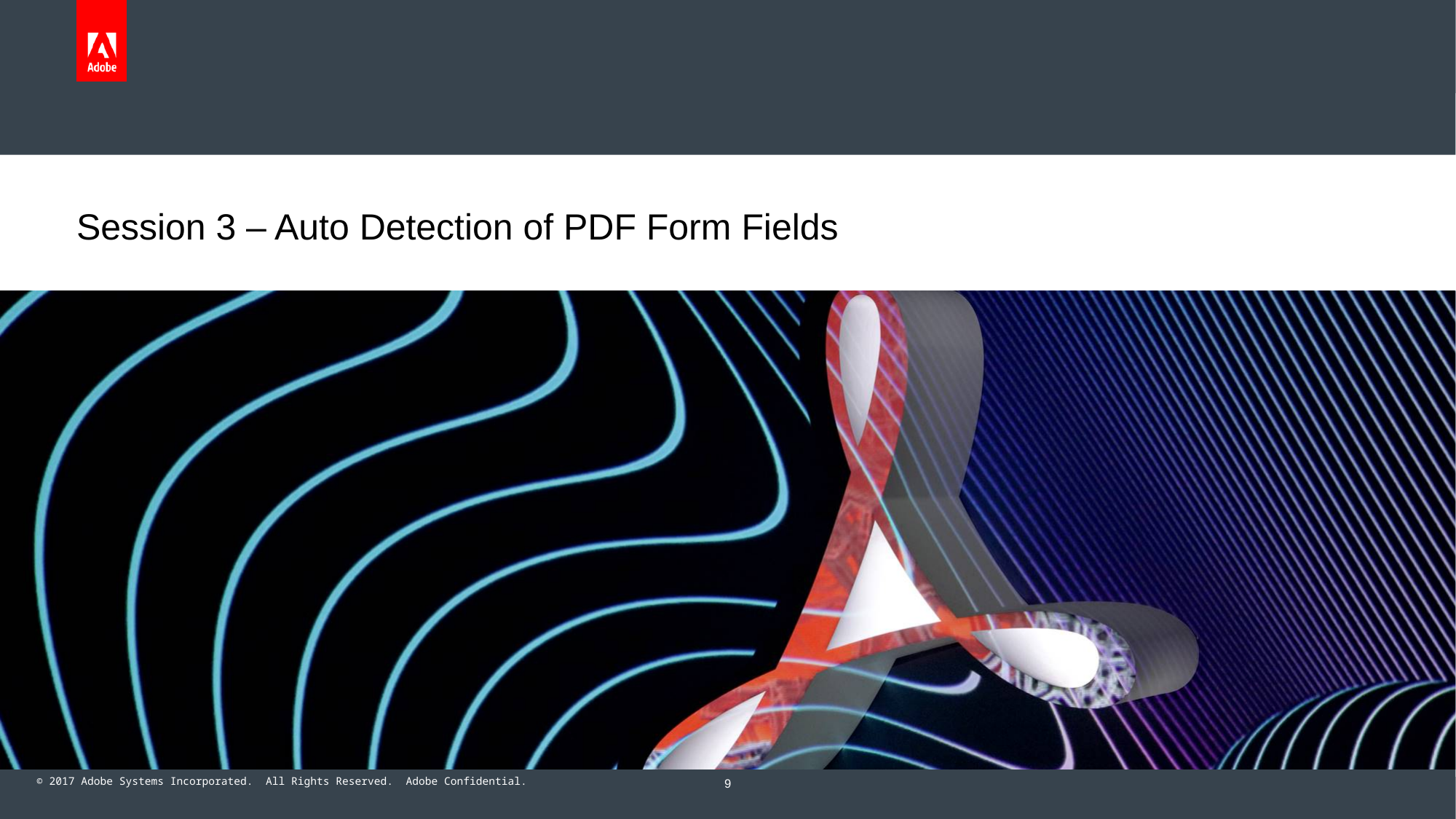

# Session 3 – Auto Detection of PDF Form Fields
9